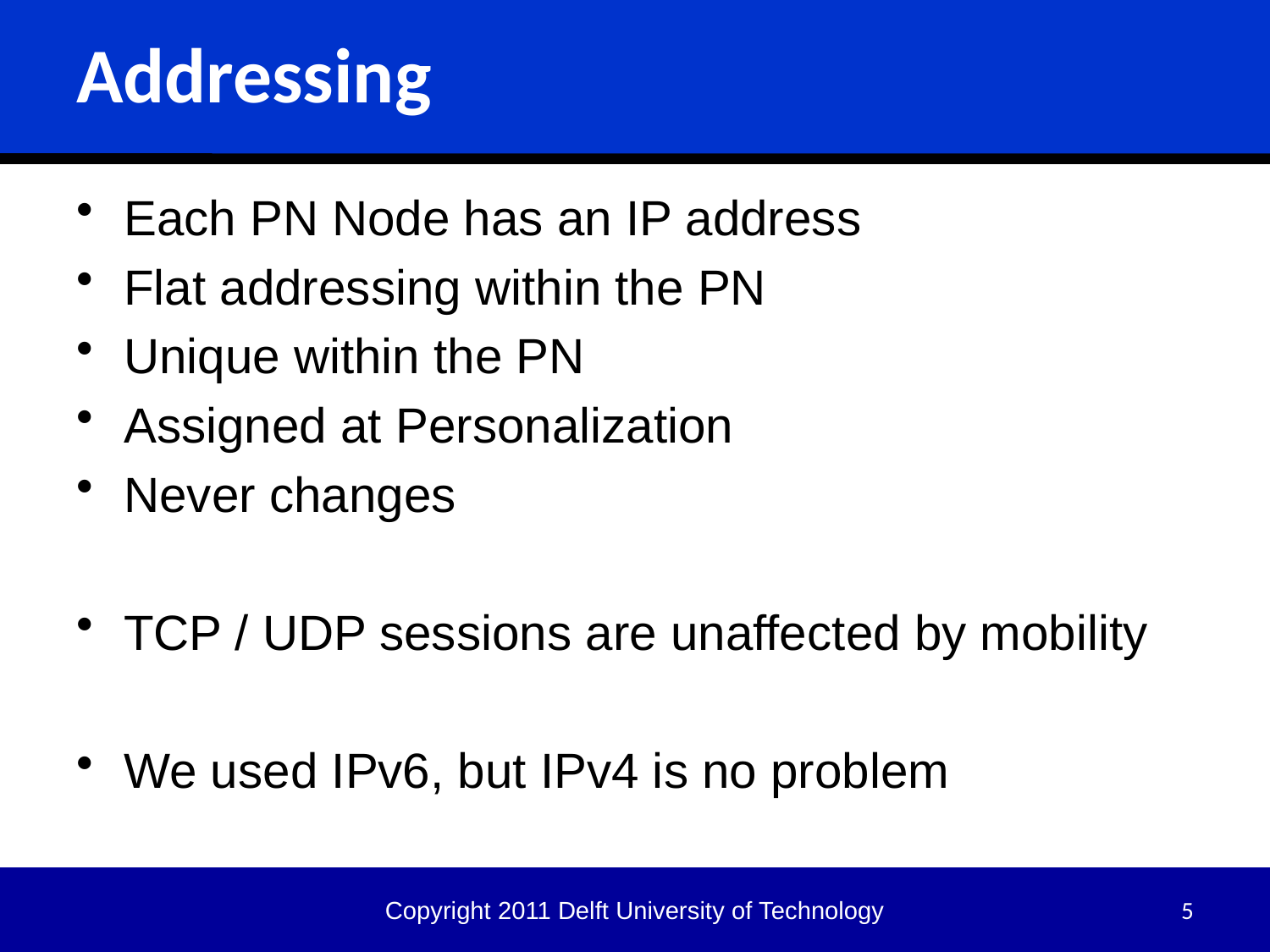

# Addressing
Each PN Node has an IP address
Flat addressing within the PN
Unique within the PN
Assigned at Personalization
Never changes

TCP / UDP sessions are unaffected by mobility

We used IPv6, but IPv4 is no problem
Copyright 2011 Delft University of Technology
5